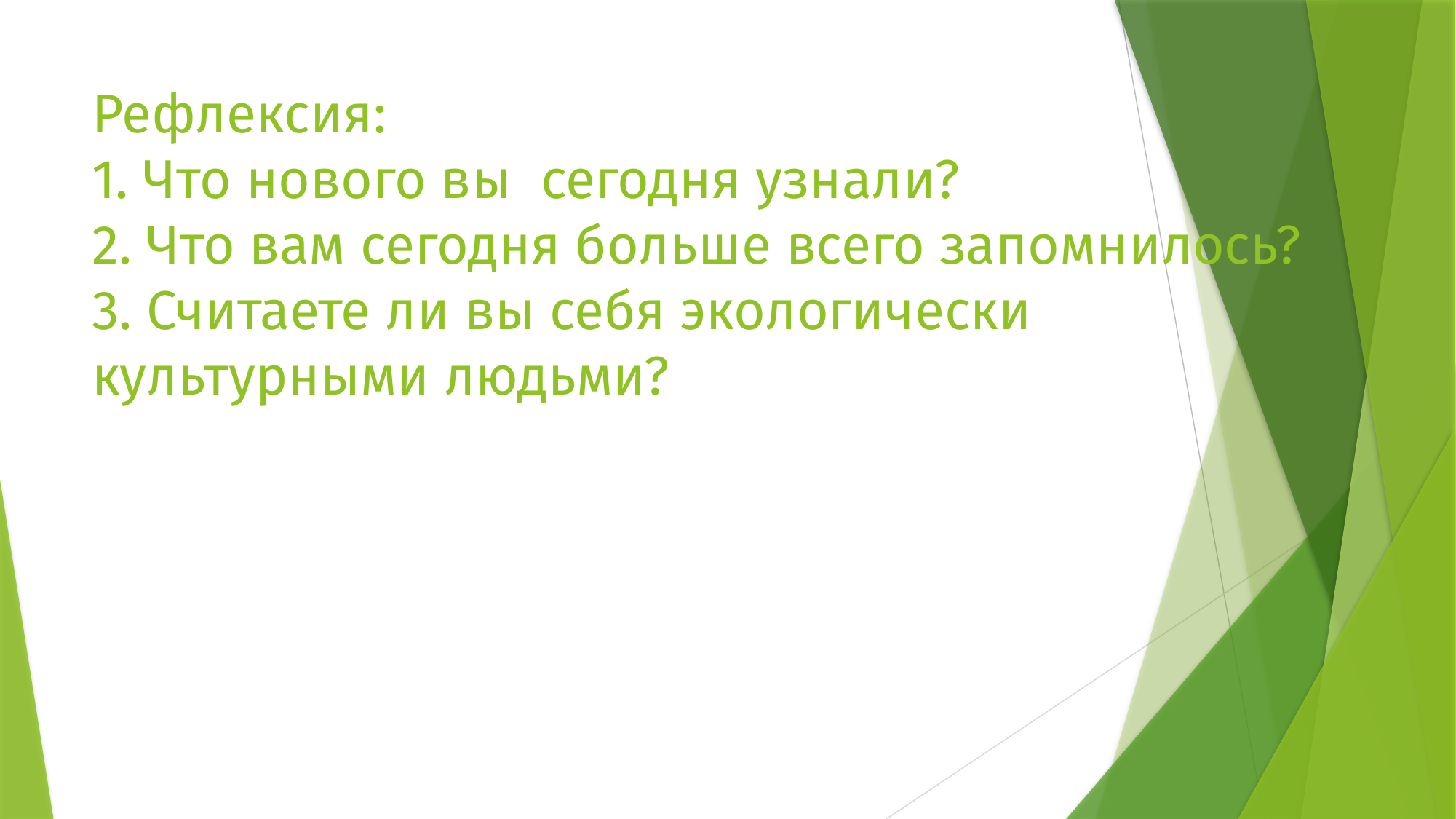

# Рефлексия: 1. Что нового вы  сегодня узнали? 2. Что вам сегодня больше всего запомнилось? 3. Считаете ли вы себя экологически культурными людьми?